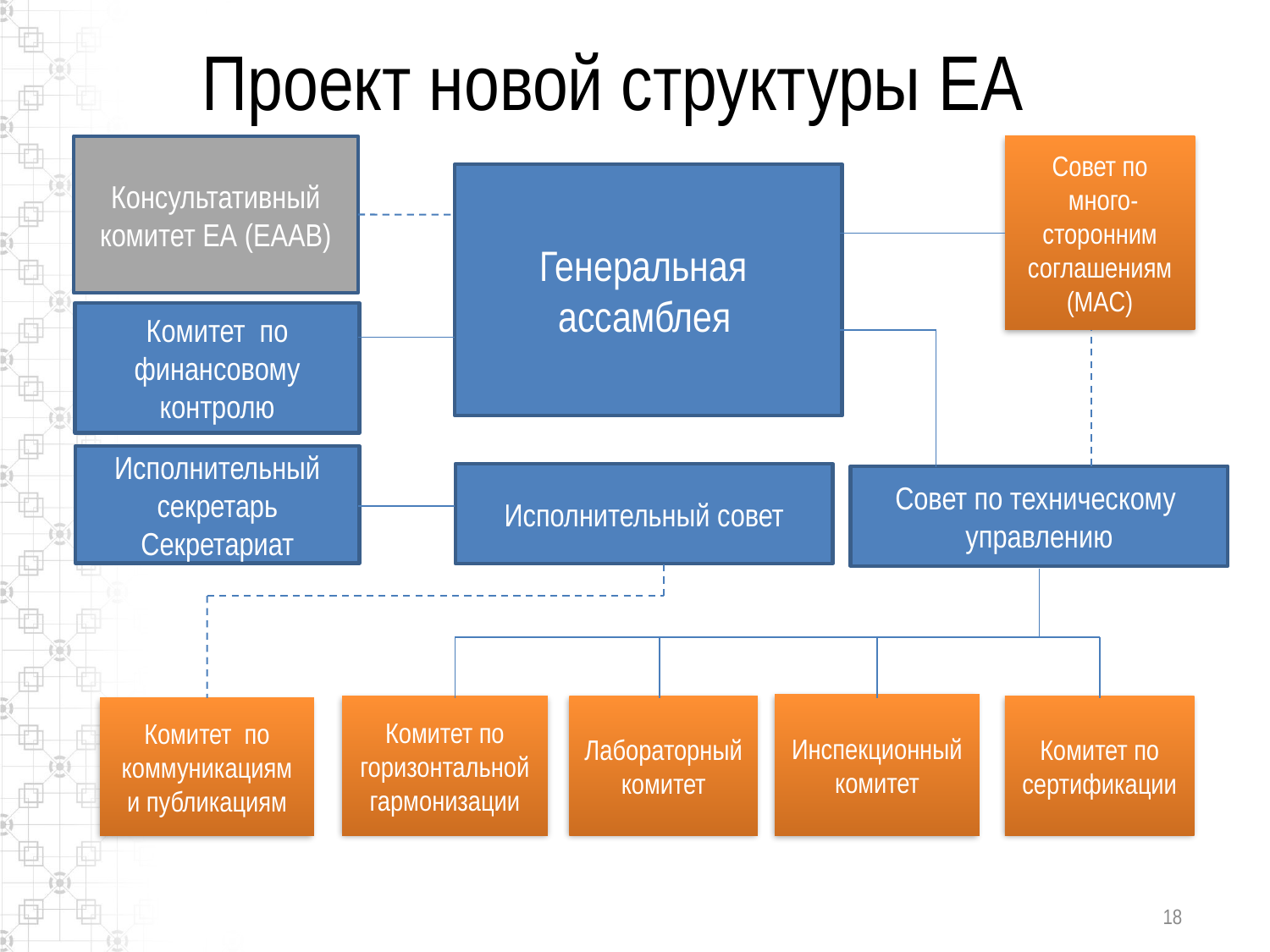

# Проект новой структуры ЕА
Консультативный комитет ЕА (EAAB)
Совет по
 много-сторонним соглашениям
(MAC)
Генеральная  ассамблея
Комитет  по финансовому контролю
Исполнительный секретарь
Секретариат
Исполнительный совет
Совет по техническому
управлению
Инспекционный комитет
Комитет по горизонтальной гармонизации
Лабораторный комитет
Комитет по
сертификации
Комитет  по коммуникациям и публикациям
18